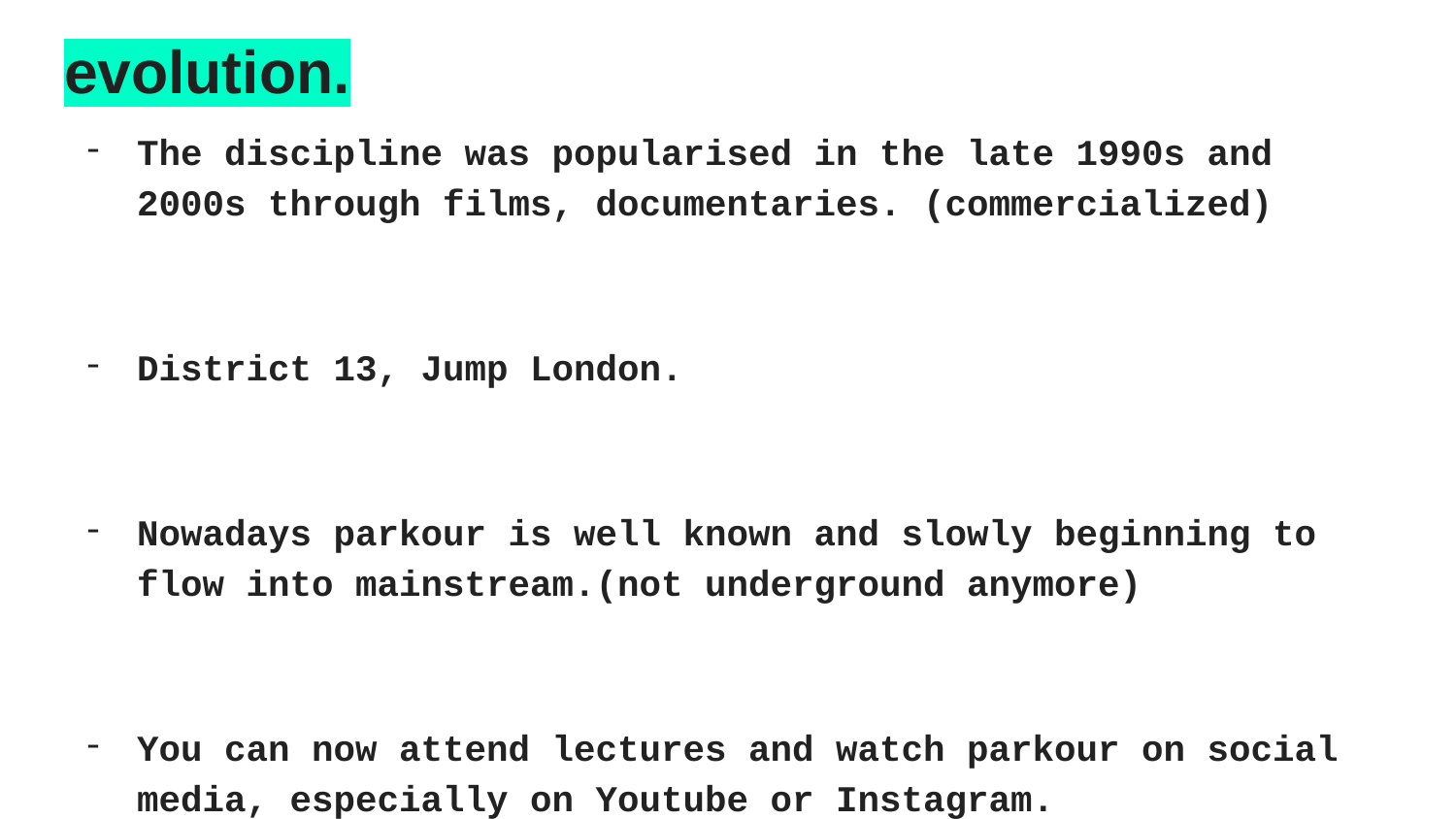

# evolution.
The discipline was popularised in the late 1990s and 2000s through films, documentaries. (commercialized)

District 13, Jump London.

Nowadays parkour is well known and slowly beginning to flow into mainstream.(not underground anymore)

You can now attend lectures and watch parkour on social media, especially on Youtube or Instagram.